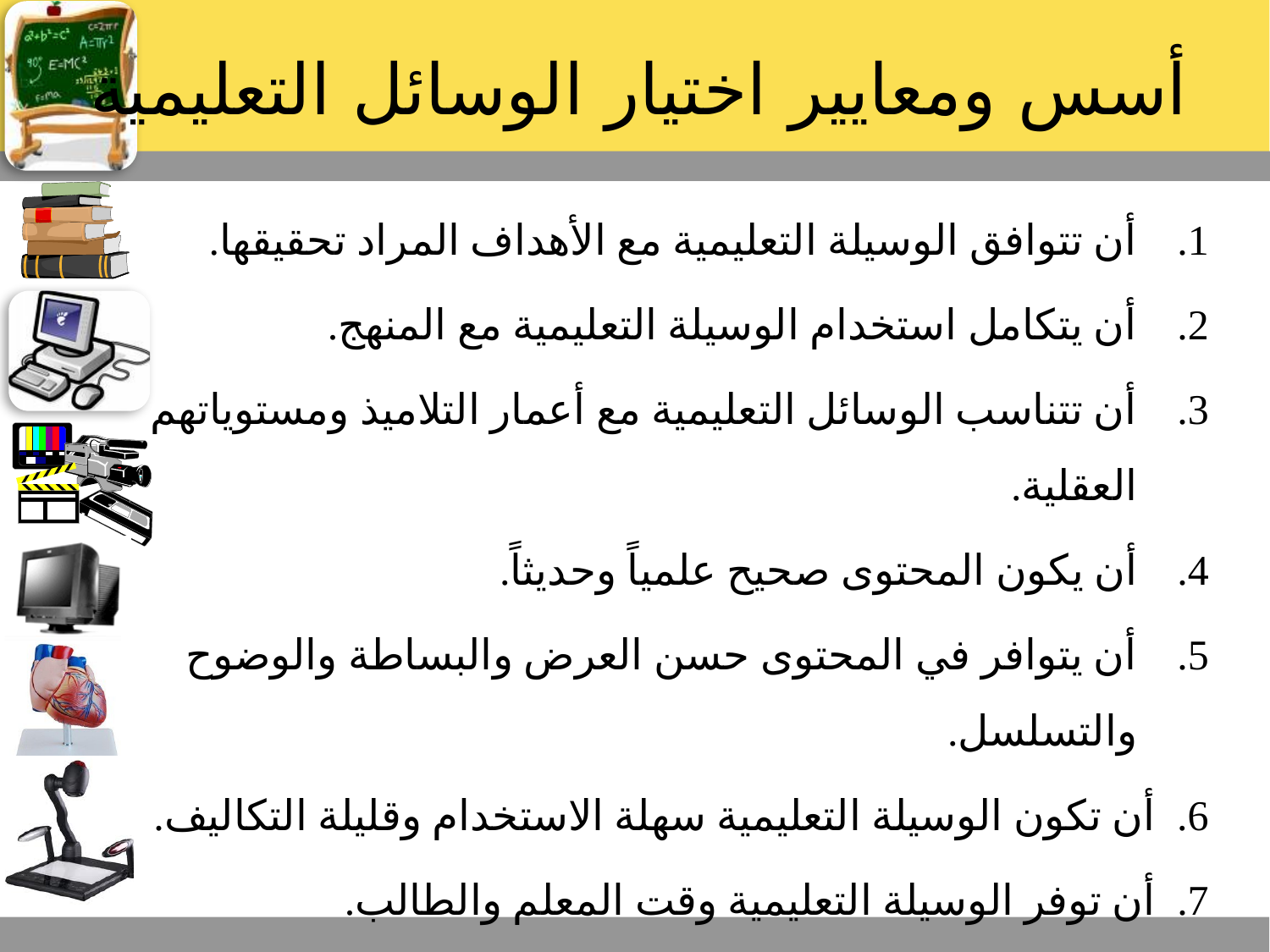

# أسس ومعايير اختيار الوسائل التعليمية
أن تتوافق الوسيلة التعليمية مع الأهداف المراد تحقيقها.
أن يتكامل استخدام الوسيلة التعليمية مع المنهج.
أن تتناسب الوسائل التعليمية مع أعمار التلاميذ ومستوياتهم العقلية.
أن يكون المحتوى صحيح علمياً وحديثاً.
أن يتوافر في المحتوى حسن العرض والبساطة والوضوح والتسلسل.
6.  أن تكون الوسيلة التعليمية سهلة الاستخدام وقليلة التكاليف.
7.  أن توفر الوسيلة التعليمية وقت المعلم والطالب.